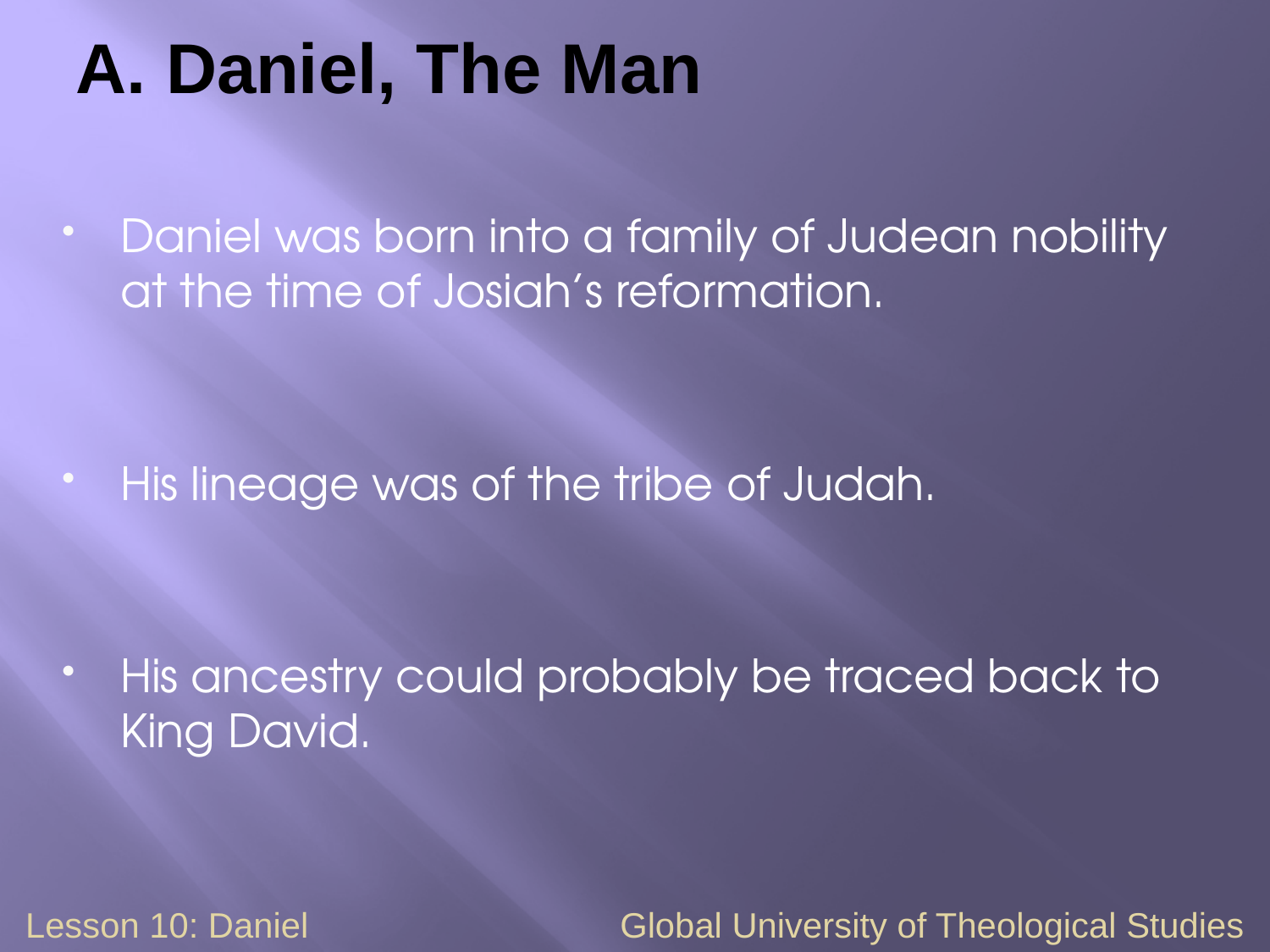

# A. Daniel, The Man
Daniel was born into a family of Judean nobility at the time of Josiah’s reformation.

His lineage was of the tribe of Judah.

His ancestry could probably be traced back to King David.
Lesson 10: Daniel                                Global University of Theological Studies